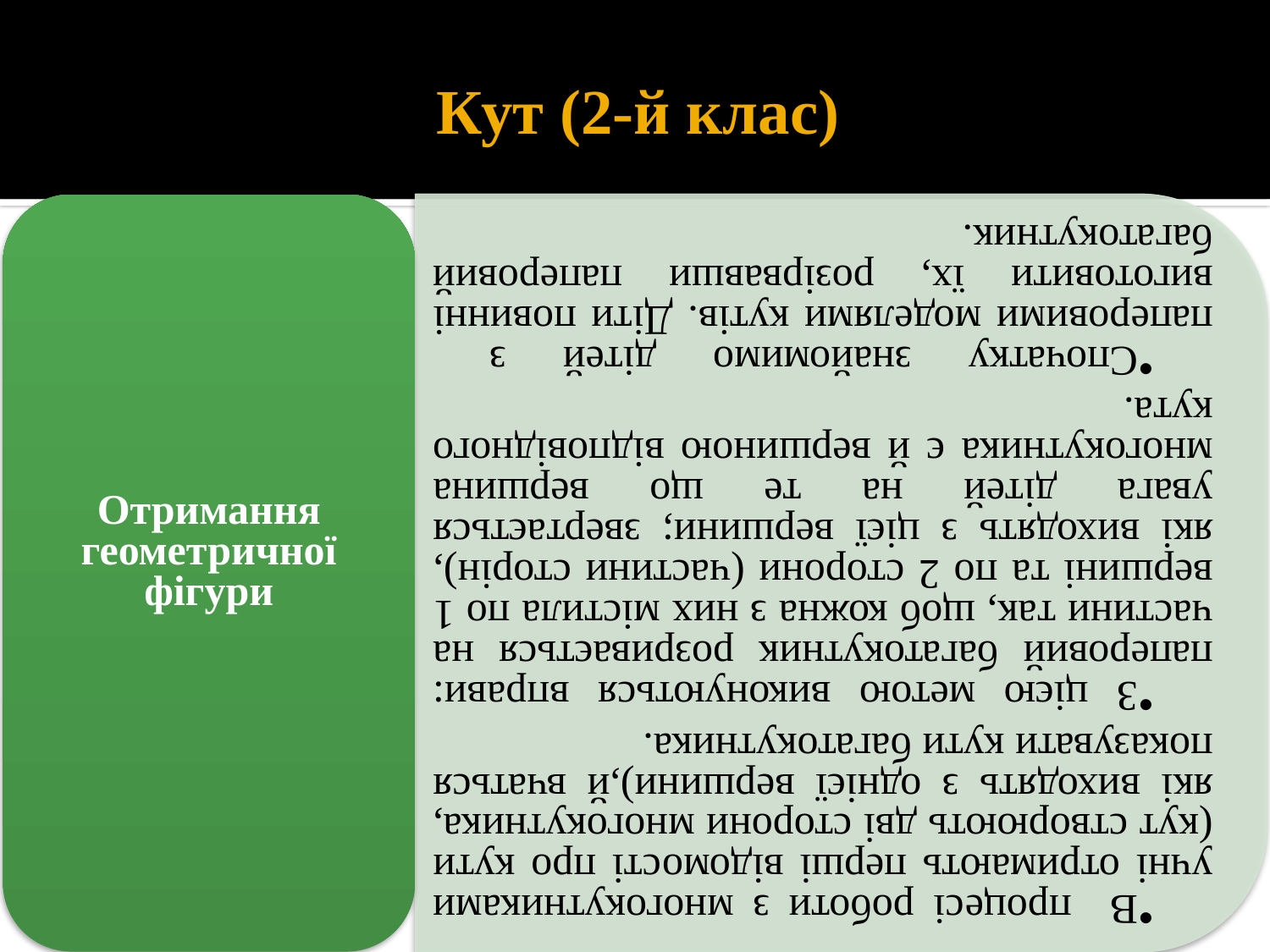

# Кут (2-й клас)
В  процесі роботи з многокутниками учні отримають перші відомості про кути (кут створюють дві сторони многокутника, які виходять з однієї вершини),й вчаться показувати кути багатокутника.
З цією метою виконуються вправи: паперовий багатокутник розривається на частини так, щоб кожна з них містила по 1 вершині та по 2 сторони (частини сторін), які виходять з цієї вершини; звертається увага дітей на те що вершина многокутника є й вершиною відповідного кута.
Спочатку знайомимо дітей з  паперовими моделями кутів. Діти повинні виготовити їх, розірвавши паперовий багатокутник.
Отримання геометричної фігури